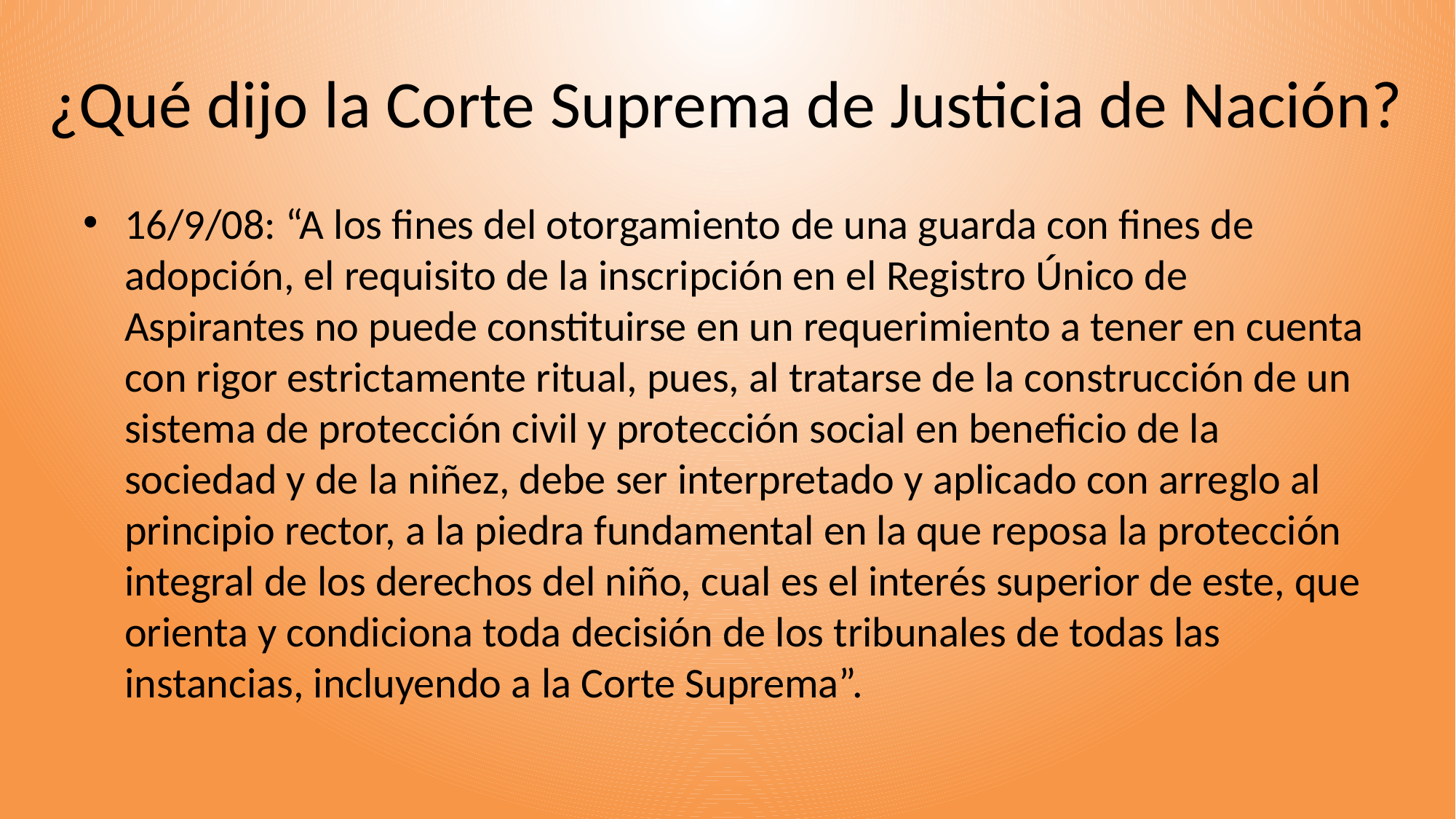

# ¿Qué dijo la Corte Suprema de Justicia de Nación?
16/9/08: “A los fines del otorgamiento de una guarda con fines de adopción, el requisito de la inscripción en el Registro Único de Aspirantes no puede constituirse en un requerimiento a tener en cuenta con rigor estrictamente ritual, pues, al tratarse de la construcción de un sistema de protección civil y protección social en beneficio de la sociedad y de la niñez, debe ser interpretado y aplicado con arreglo al principio rector, a la piedra fundamental en la que reposa la protección integral de los derechos del niño, cual es el interés superior de este, que orienta y condiciona toda decisión de los tribunales de todas las instancias, incluyendo a la Corte Suprema”.